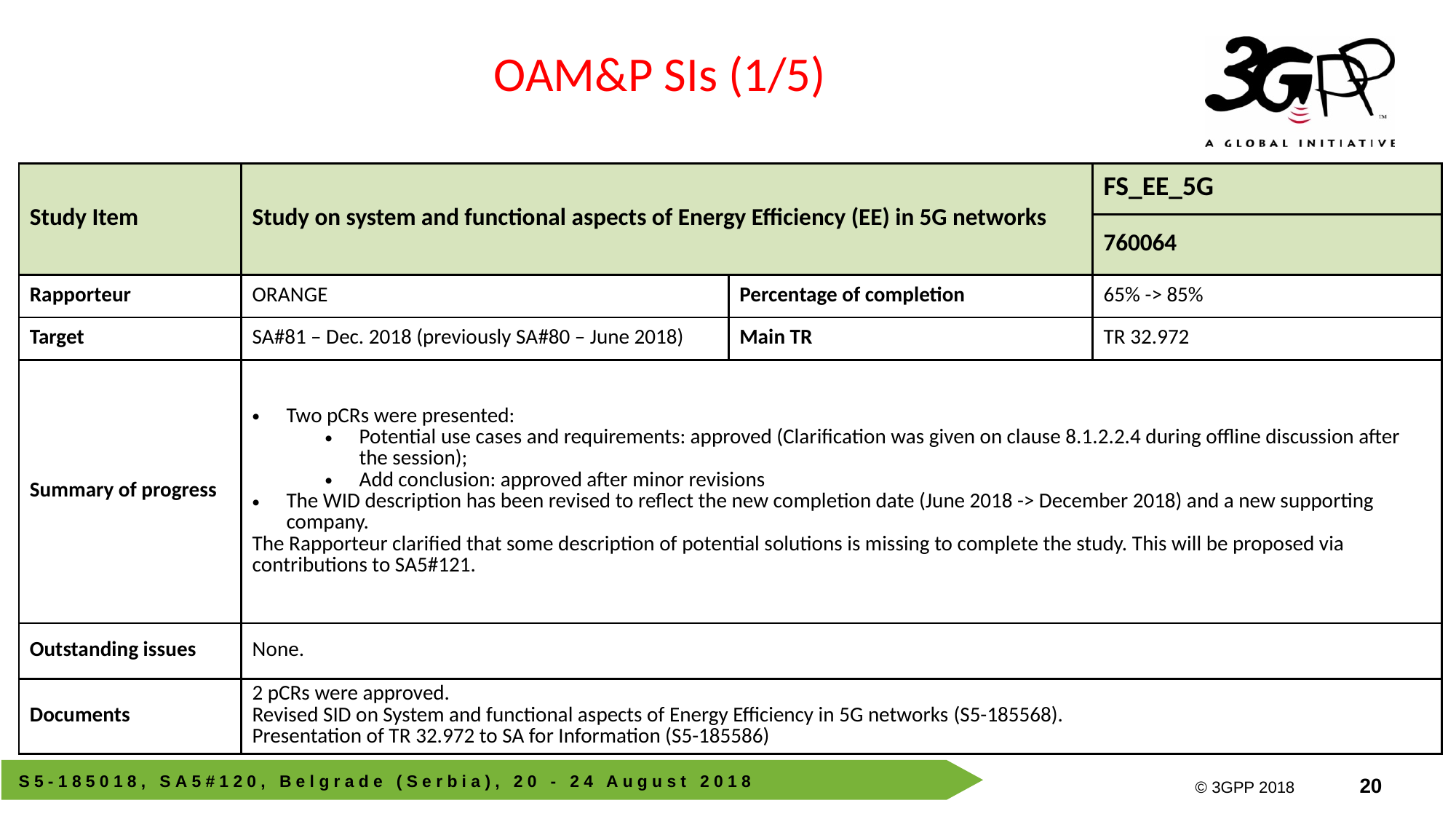

OAM&P SIs (1/5)
| Study Item | Study on system and functional aspects of Energy Efficiency (EE) in 5G networks |  | FS\_EE\_5G |
| --- | --- | --- | --- |
|  |  |  | 760064 |
| Rapporteur | ORANGE | Percentage of completion | 65% -> 85% |
| Target | SA#81 – Dec. 2018 (previously SA#80 – June 2018) | Main TR | TR 32.972 |
| Summary of progress | Two pCRs were presented: Potential use cases and requirements: approved (Clarification was given on clause 8.1.2.2.4 during offline discussion after the session); Add conclusion: approved after minor revisions The WID description has been revised to reflect the new completion date (June 2018 -> December 2018) and a new supporting company. The Rapporteur clarified that some description of potential solutions is missing to complete the study. This will be proposed via contributions to SA5#121. |  |  |
| Outstanding issues | None. |  |  |
| Documents | 2 pCRs were approved. Revised SID on System and functional aspects of Energy Efficiency in 5G networks (S5-185568). Presentation of TR 32.972 to SA for Information (S5-185586) |  |  |